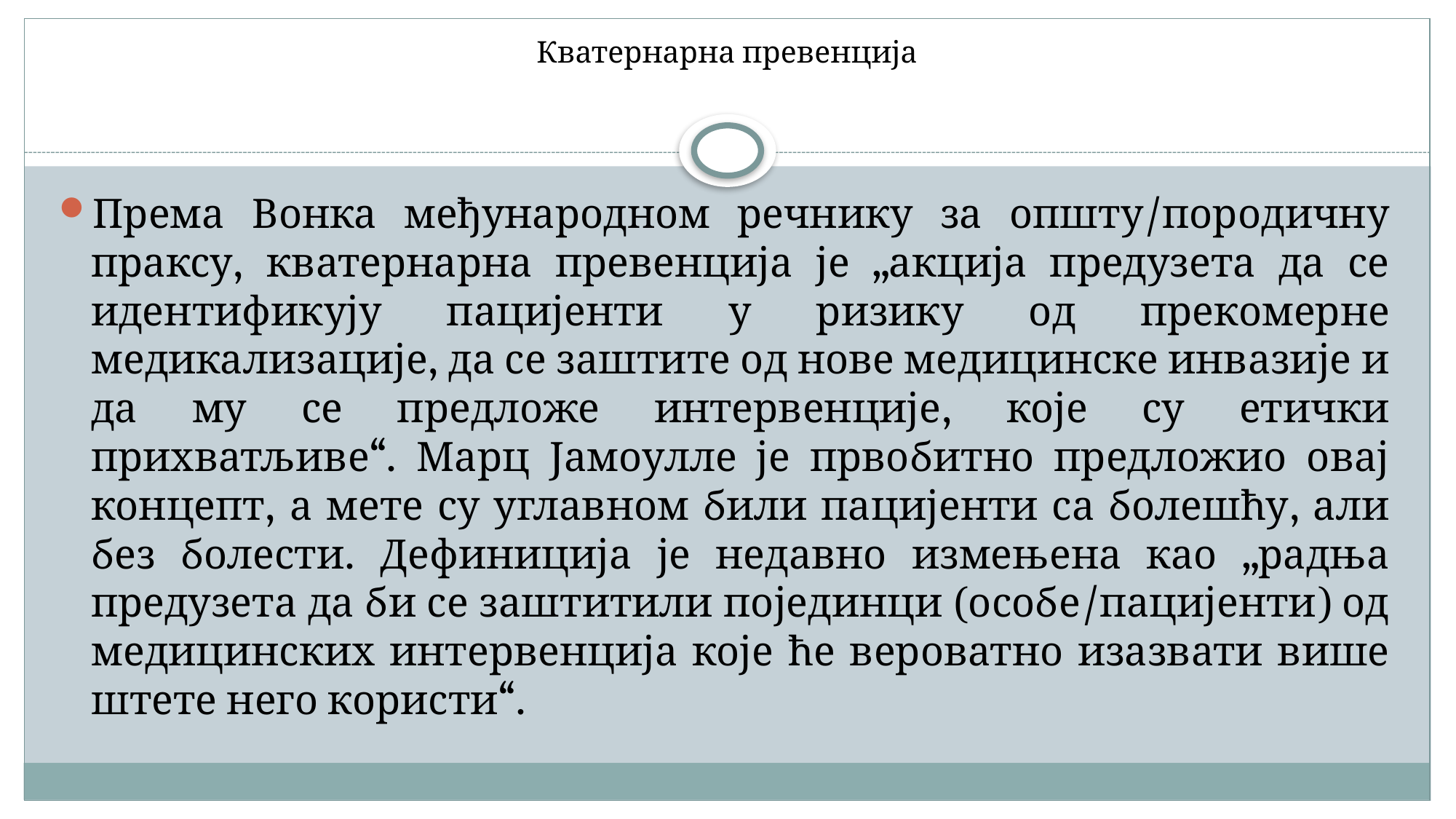

# Кватернарна превенција
Према Вонка међународном речнику за општу/породичну праксу, кватернарна превенција је „акција предузета да се идентификују пацијенти у ризику од прекомерне медикализације, да се заштите од нове медицинске инвазије и да му се предложе интервенције, које су етички прихватљиве“. Марц Јамоулле је првобитно предложио овај концепт, а мете су углавном били пацијенти са болешћу, али без болести. Дефиниција је недавно измењена као „радња предузета да би се заштитили појединци (особе/пацијенти) од медицинских интервенција које ће вероватно изазвати више штете него користи“.